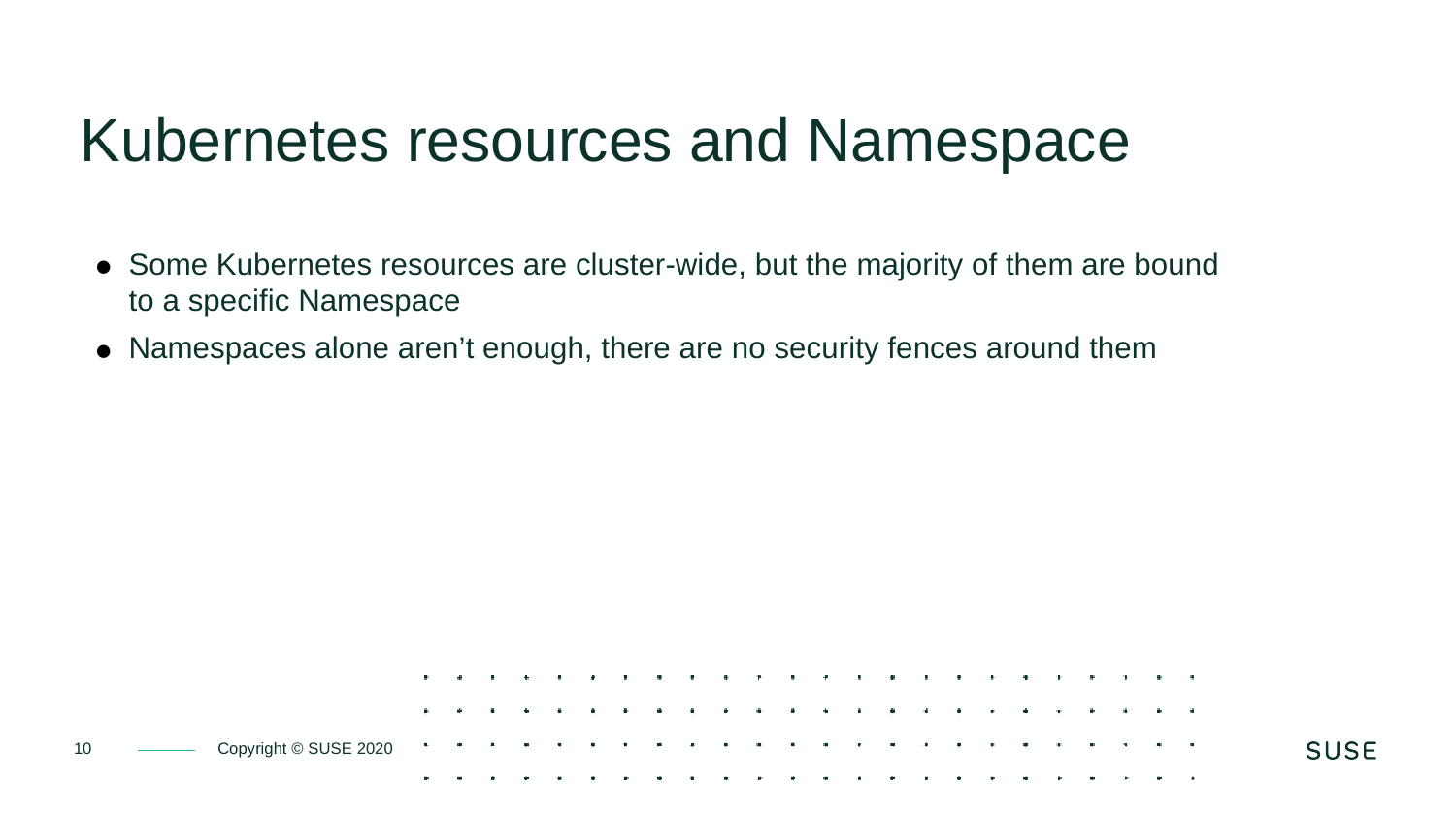

Kubernetes resources and Namespace
Some Kubernetes resources are cluster-wide, but the majority of them are bound to a specific Namespace
Namespaces alone aren’t enough, there are no security fences around them